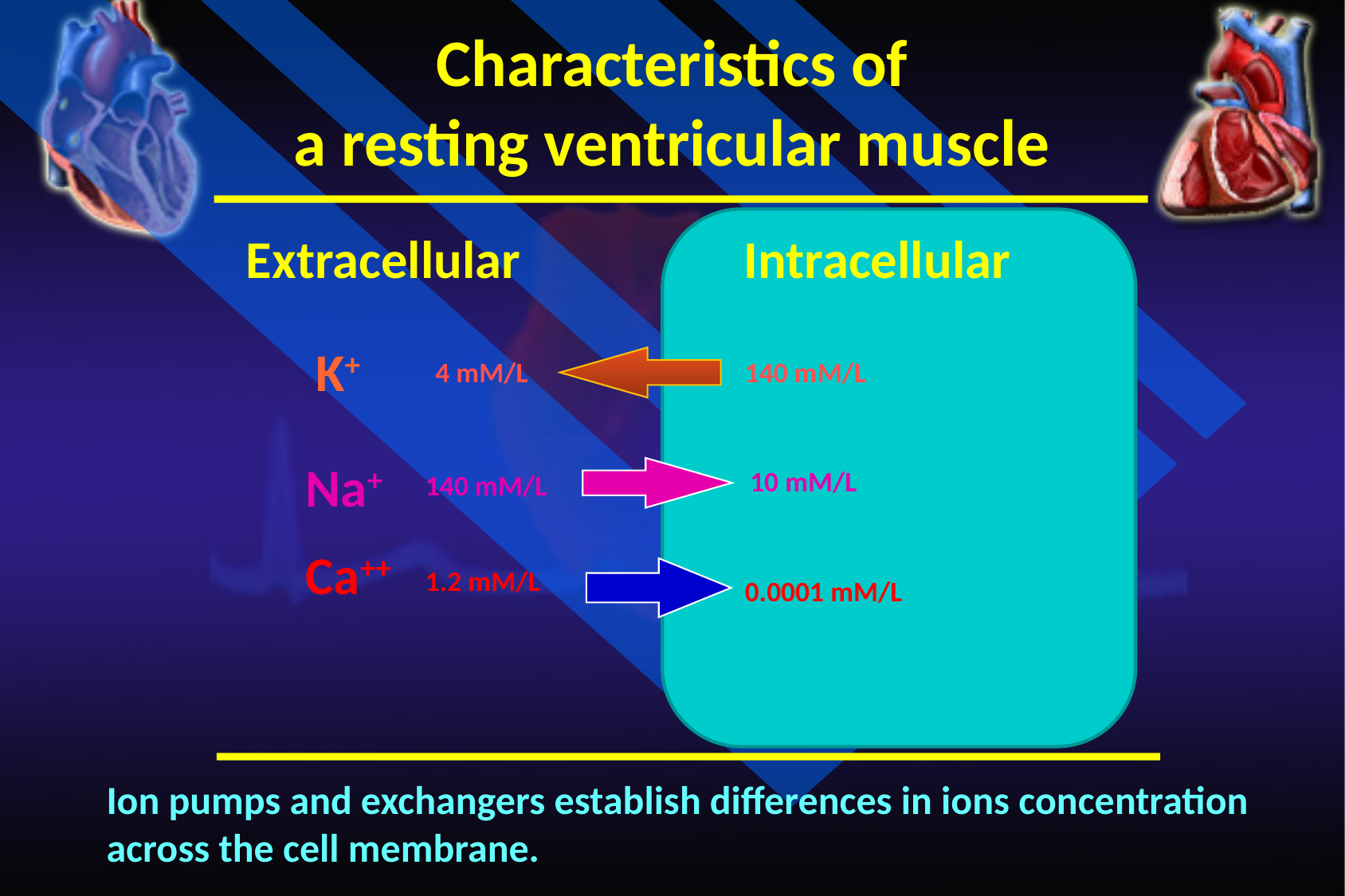

Characteristics of
a resting ventricular muscle

  140 mM/L
 10 mM/L
  0.0001 mM/L
Extracellular
Intracellular
K+

4 mM/L
Na+

140 mM/L
Ca++
1.2 mM/L

Ion pumps and exchangers establish differences in ions concentration across the cell membrane.